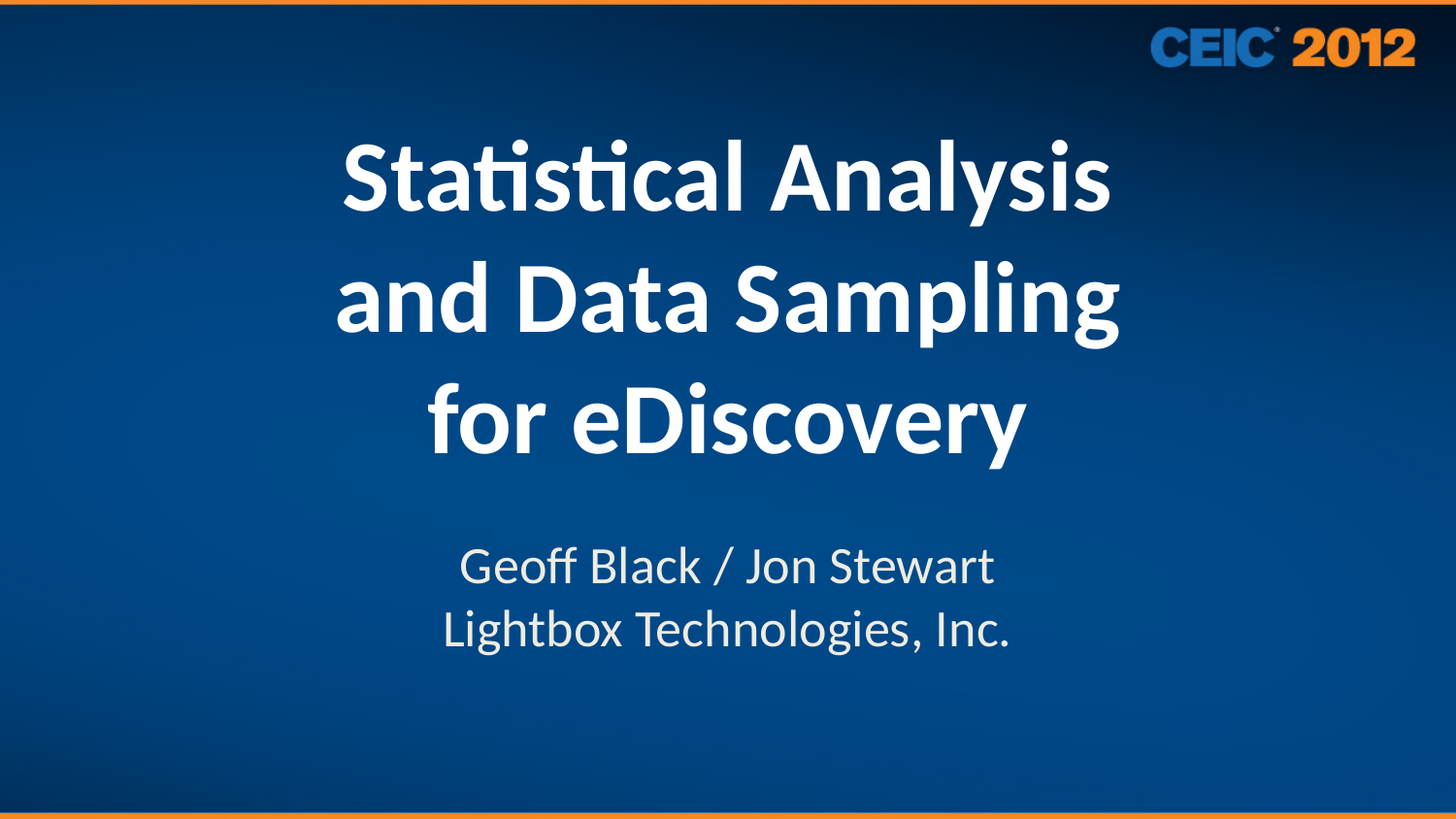

# Statistical Analysis and Data Sampling for eDiscovery
Geoff Black / Jon Stewart
Lightbox Technologies, Inc.